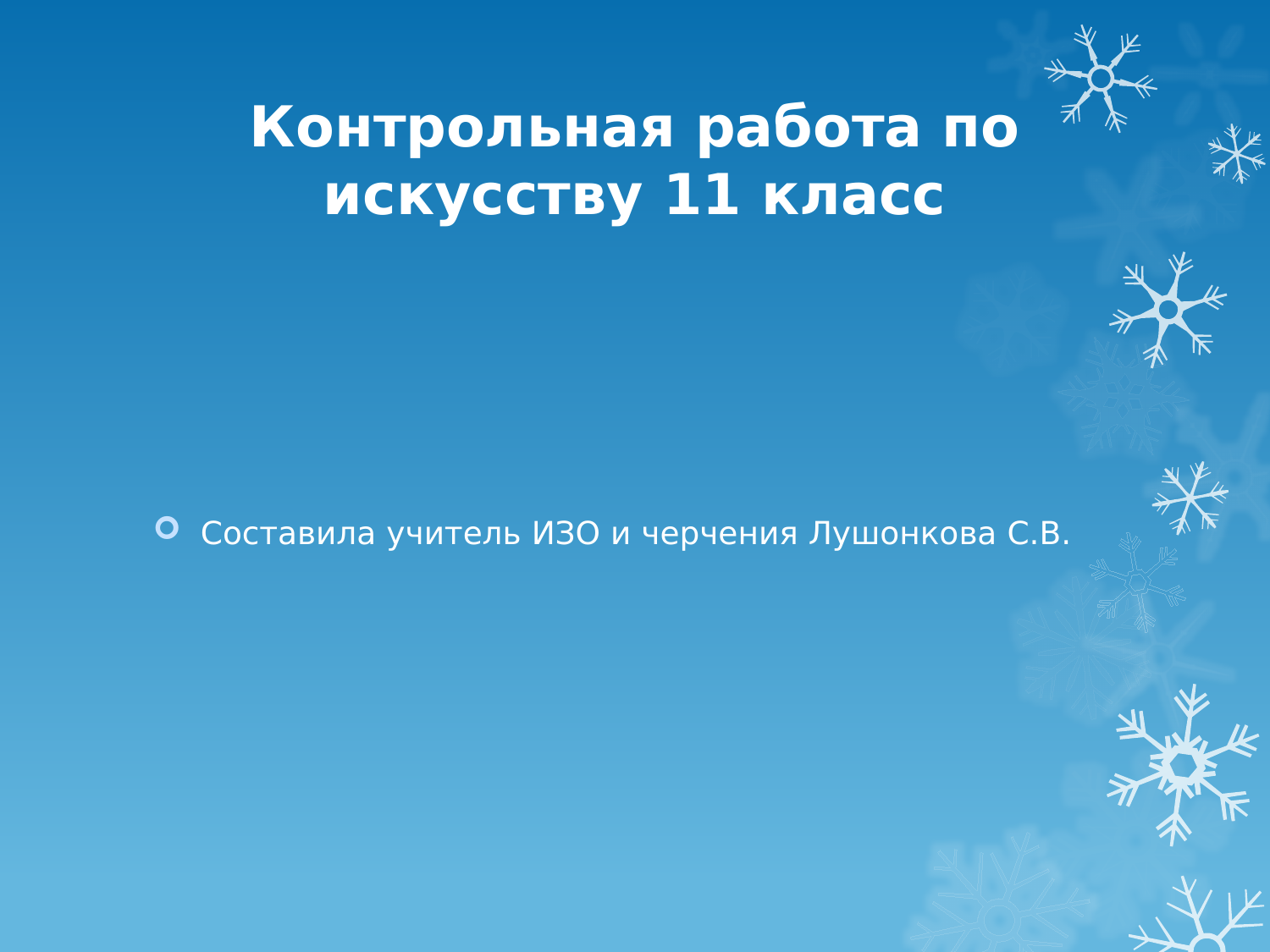

# Контрольная работа по искусству 11 класс
Составила учитель ИЗО и черчения Лушонкова С.В.